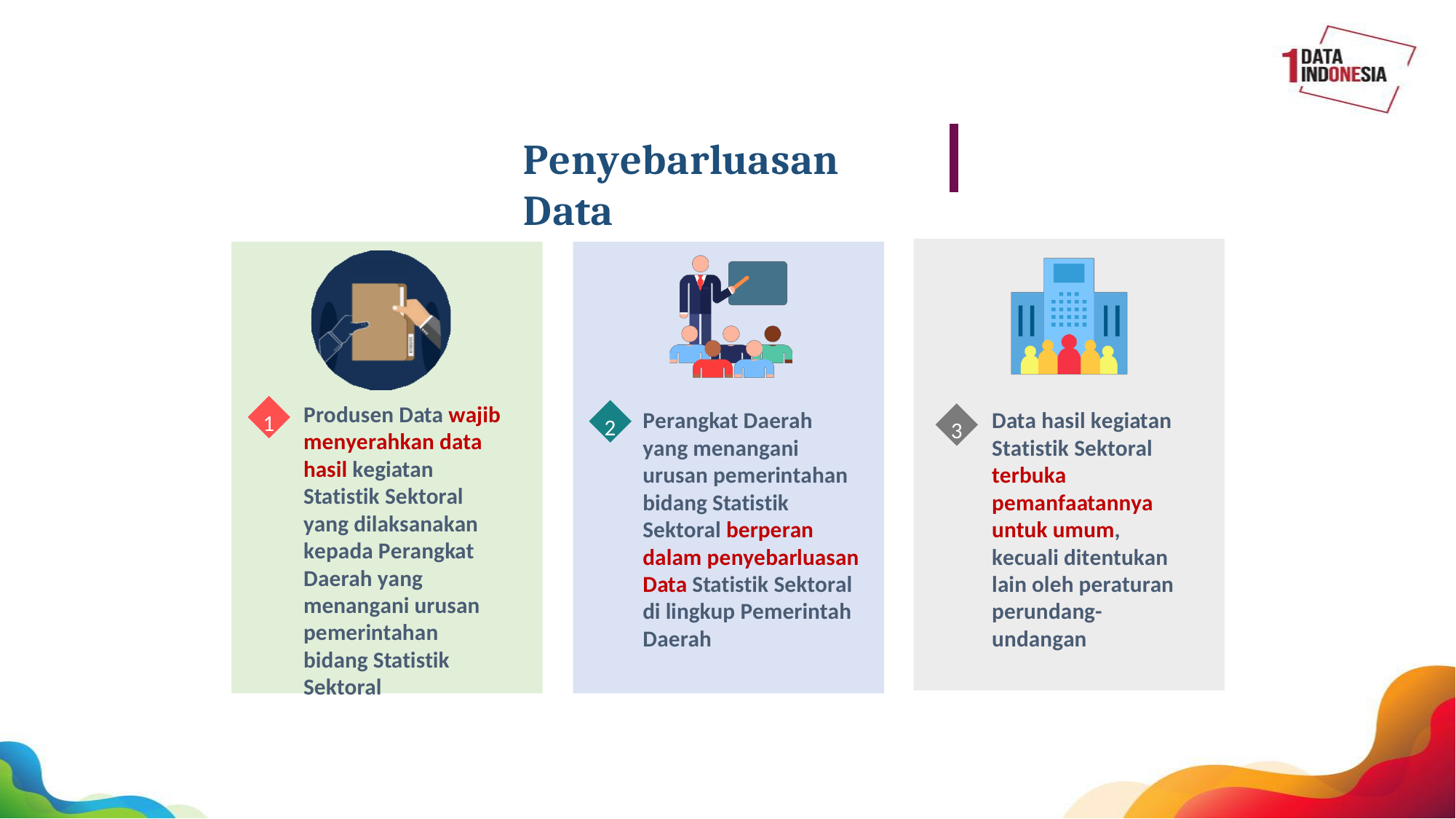

Penyebarluasan Data

Produsen Data wajib menyerahkan data hasil kegiatan Statistik Sektoral yang dilaksanakan kepada Perangkat Daerah yang menangani urusan pemerintahan bidang Statistik Sektoral

Perangkat Daerah yang menangani urusan pemerintahan bidang Statistik Sektoral berperan dalam penyebarluasan Data Statistik Sektoral di lingkup Pemerintah Daerah
Data hasil kegiatan Statistik Sektoral terbuka pemanfaatannya untuk umum, kecuali ditentukan lain oleh peraturan perundang- undangan
1
2
3